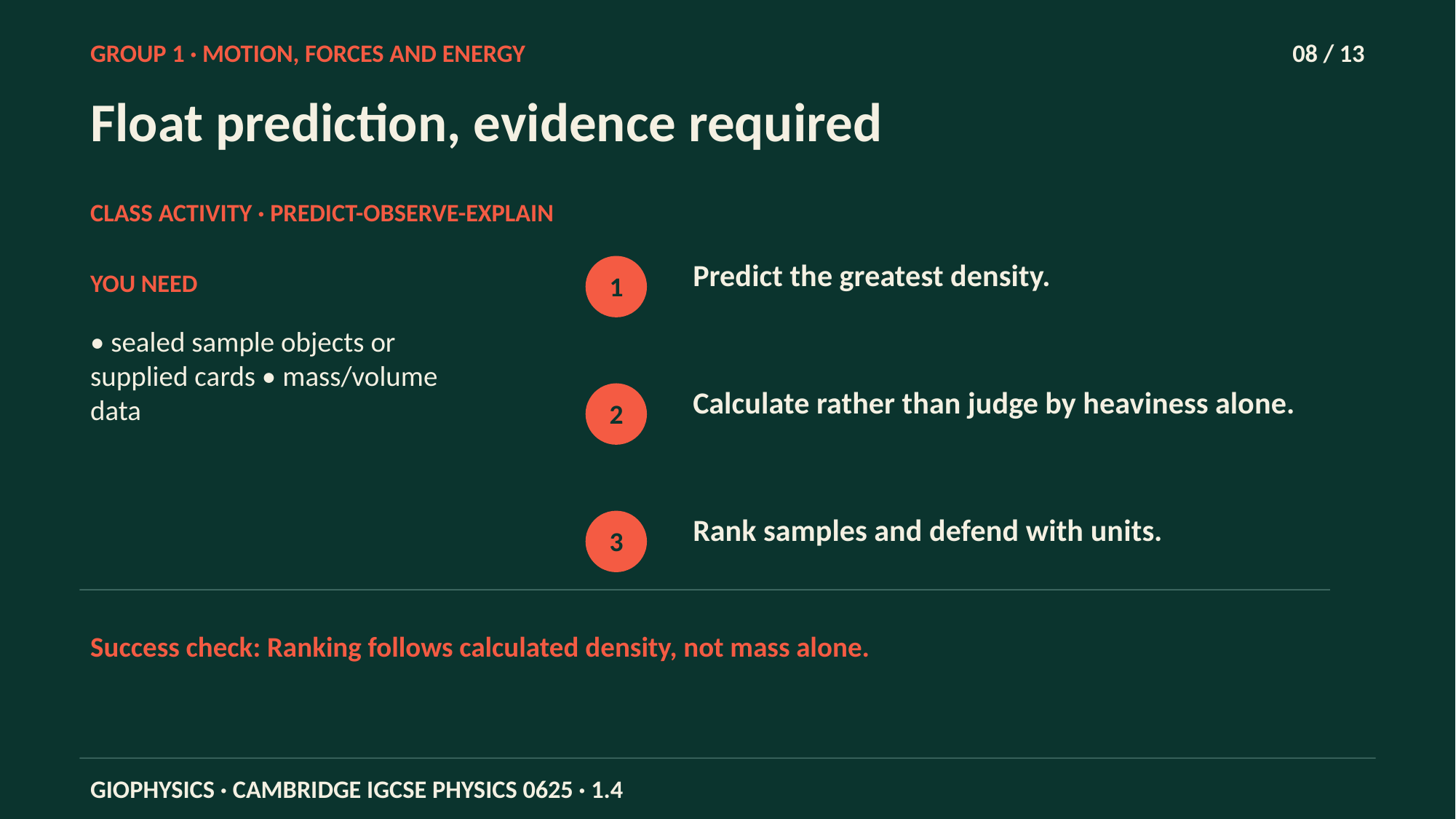

GROUP 1 · MOTION, FORCES AND ENERGY
08 / 13
Float prediction, evidence required
CLASS ACTIVITY · PREDICT-OBSERVE-EXPLAIN
Predict the greatest density.

YOU NEED
1
• sealed sample objects or supplied cards • mass/volume data
Calculate rather than judge by heaviness alone.

2
Rank samples and defend with units.

3

Success check: Ranking follows calculated density, not mass alone.

GIOPHYSICS · CAMBRIDGE IGCSE PHYSICS 0625 · 1.4